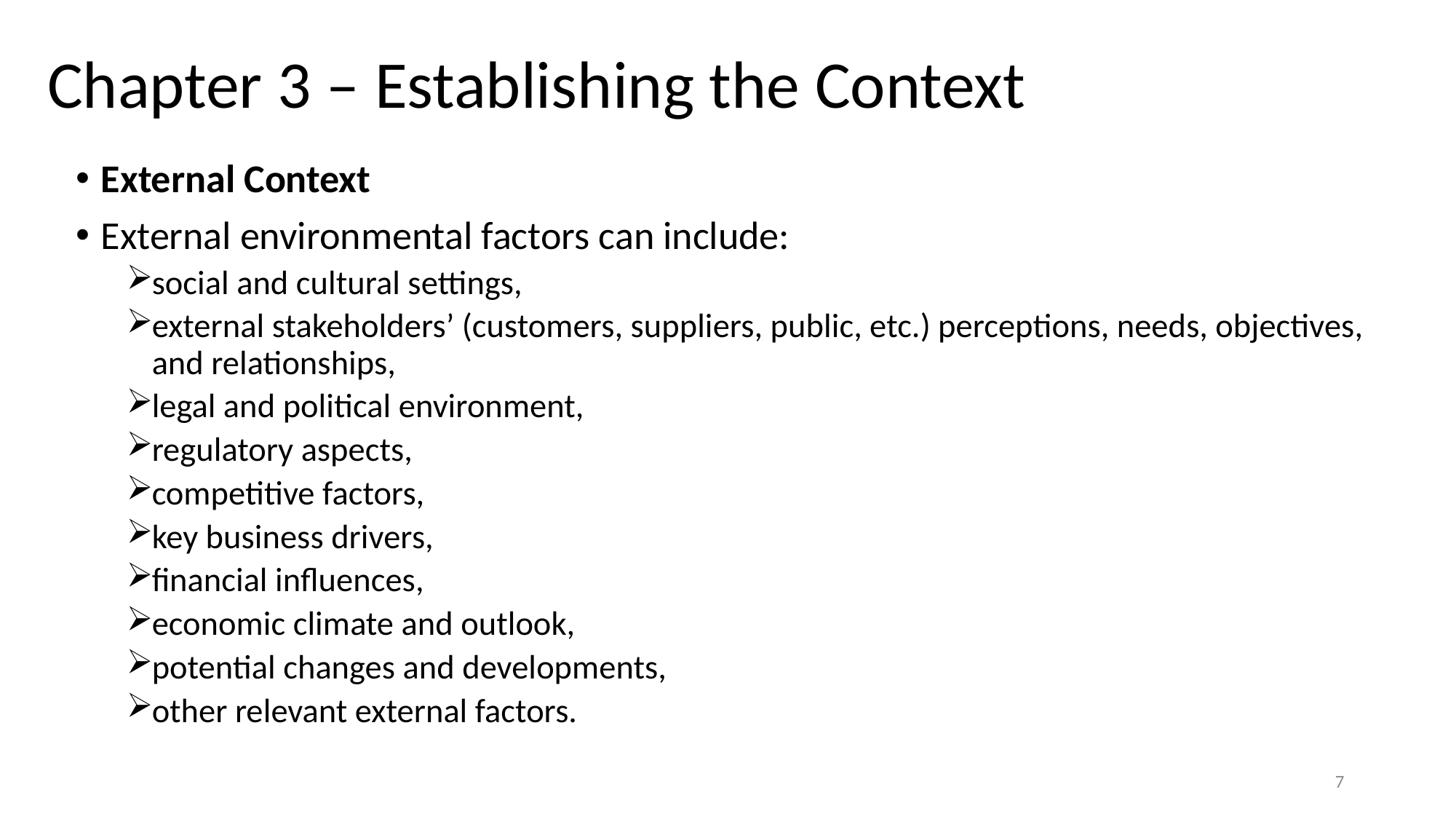

# Chapter 3 – Establishing the Context
External Context
External environmental factors can include:
social and cultural settings,
external stakeholders’ (customers, suppliers, public, etc.) perceptions, needs, objectives, and relationships,
legal and political environment,
regulatory aspects,
competitive factors,
key business drivers,
financial influences,
economic climate and outlook,
potential changes and developments,
other relevant external factors.

7